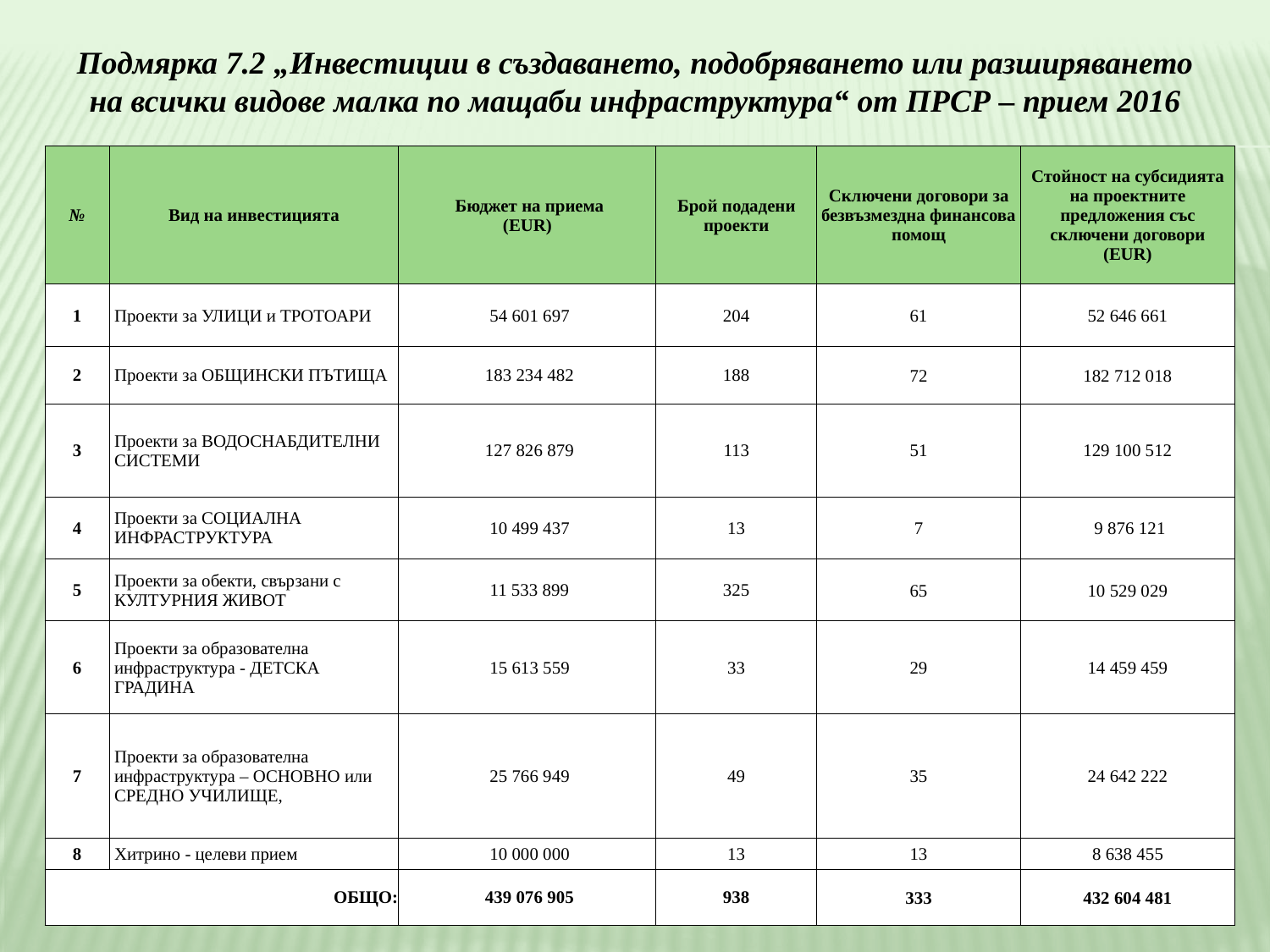

Подмярка 7.2 „Инвестиции в създаването, подобряването или разширяването
на всички видове малка по мащаби инфраструктура“ от ПРСР – прием 2016
| № | Вид на инвестицията | Бюджет на приема (EUR) | Брой подадени проекти | Сключени договори за безвъзмездна финансова помощ | Стойност на субсидията на проектните предложения със сключени договори (EUR) |
| --- | --- | --- | --- | --- | --- |
| 1 | Проекти за УЛИЦИ и ТРОТОАРИ | 54 601 697 | 204 | 61 | 52 646 661 |
| 2 | Проекти за ОБЩИНСКИ ПЪТИЩА | 183 234 482 | 188 | 72 | 182 712 018 |
| 3 | Проекти за ВОДОСНАБДИТЕЛНИ СИСТЕМИ | 127 826 879 | 113 | 51 | 129 100 512 |
| 4 | Проекти за СОЦИАЛНА ИНФРАСТРУКТУРА | 10 499 437 | 13 | 7 | 9 876 121 |
| 5 | Проекти за обекти, свързани с КУЛТУРНИЯ ЖИВОТ | 11 533 899 | 325 | 65 | 10 529 029 |
| 6 | Проекти за образователна инфраструктура - ДЕТСКА ГРАДИНА | 15 613 559 | 33 | 29 | 14 459 459 |
| 7 | Проекти за образователна инфраструктура – ОСНОВНО или СРЕДНО УЧИЛИЩЕ, | 25 766 949 | 49 | 35 | 24 642 222 |
| 8 | Хитрино - целеви прием | 10 000 000 | 13 | 13 | 8 638 455 |
| ОБЩО: |  | 439 076 905 | 938 | 333 | 432 604 481 |
33